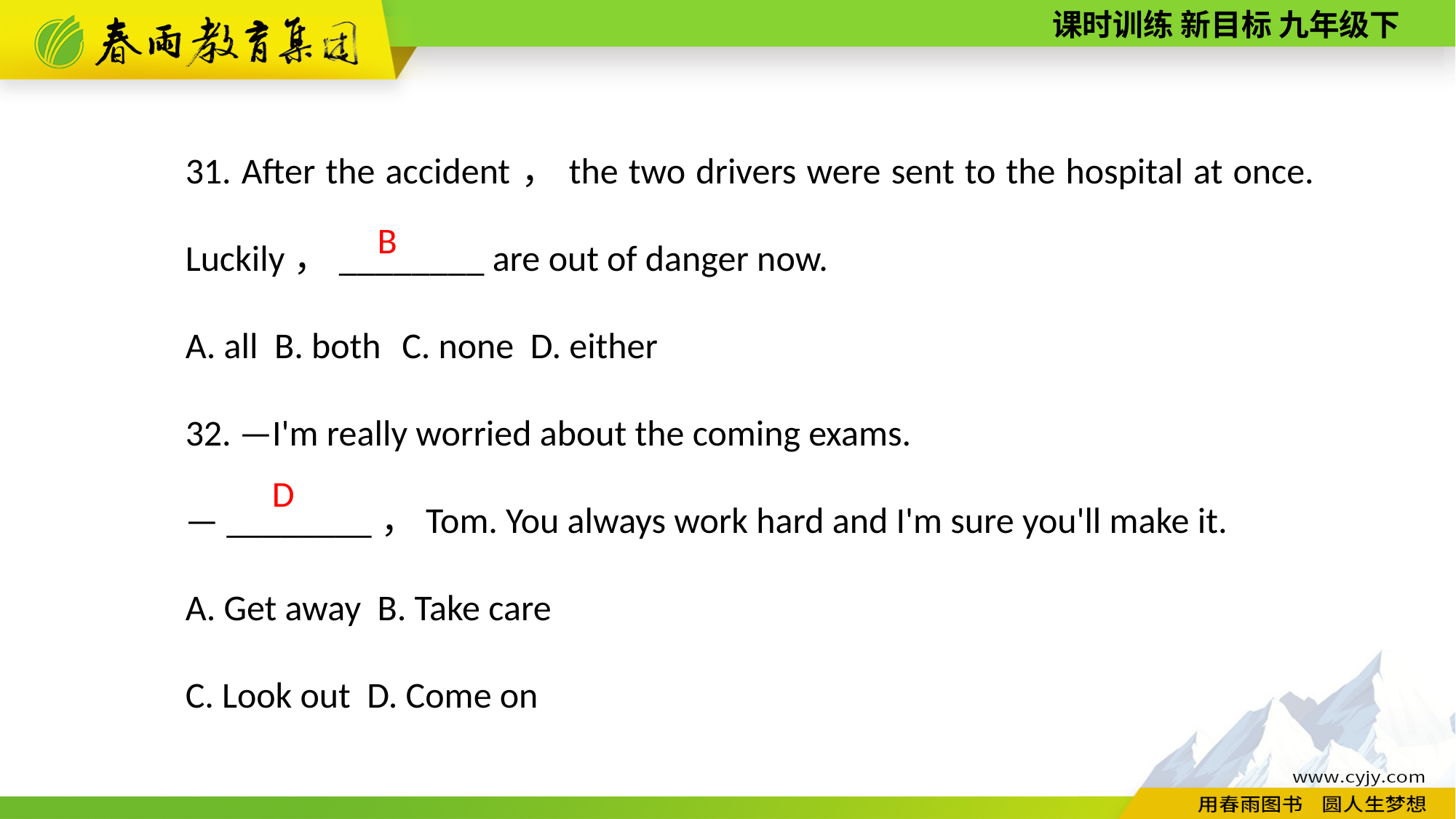

31. After the accident，the two drivers were sent to the hospital at once. Luckily，________ are out of danger now.
A. all  B. both   C. none  D. either
32. —I'm really worried about the coming exams.
— ________，Tom. You always work hard and I'm sure you'll make it.
A. Get away  B. Take care
C. Look out  D. Come on
B
D